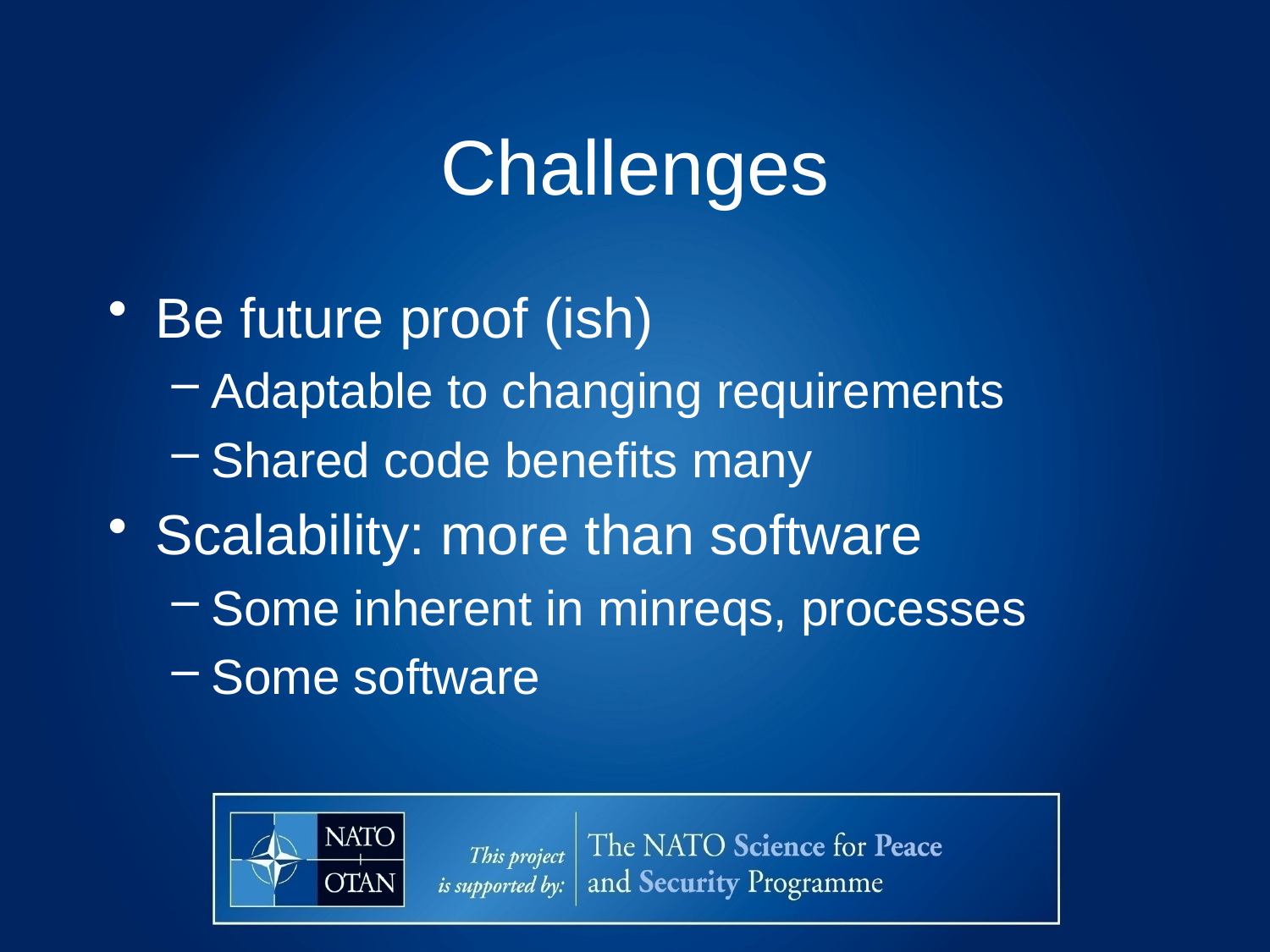

# Challenges
Be future proof (ish)
Adaptable to changing requirements
Shared code benefits many
Scalability: more than software
Some inherent in minreqs, processes
Some software